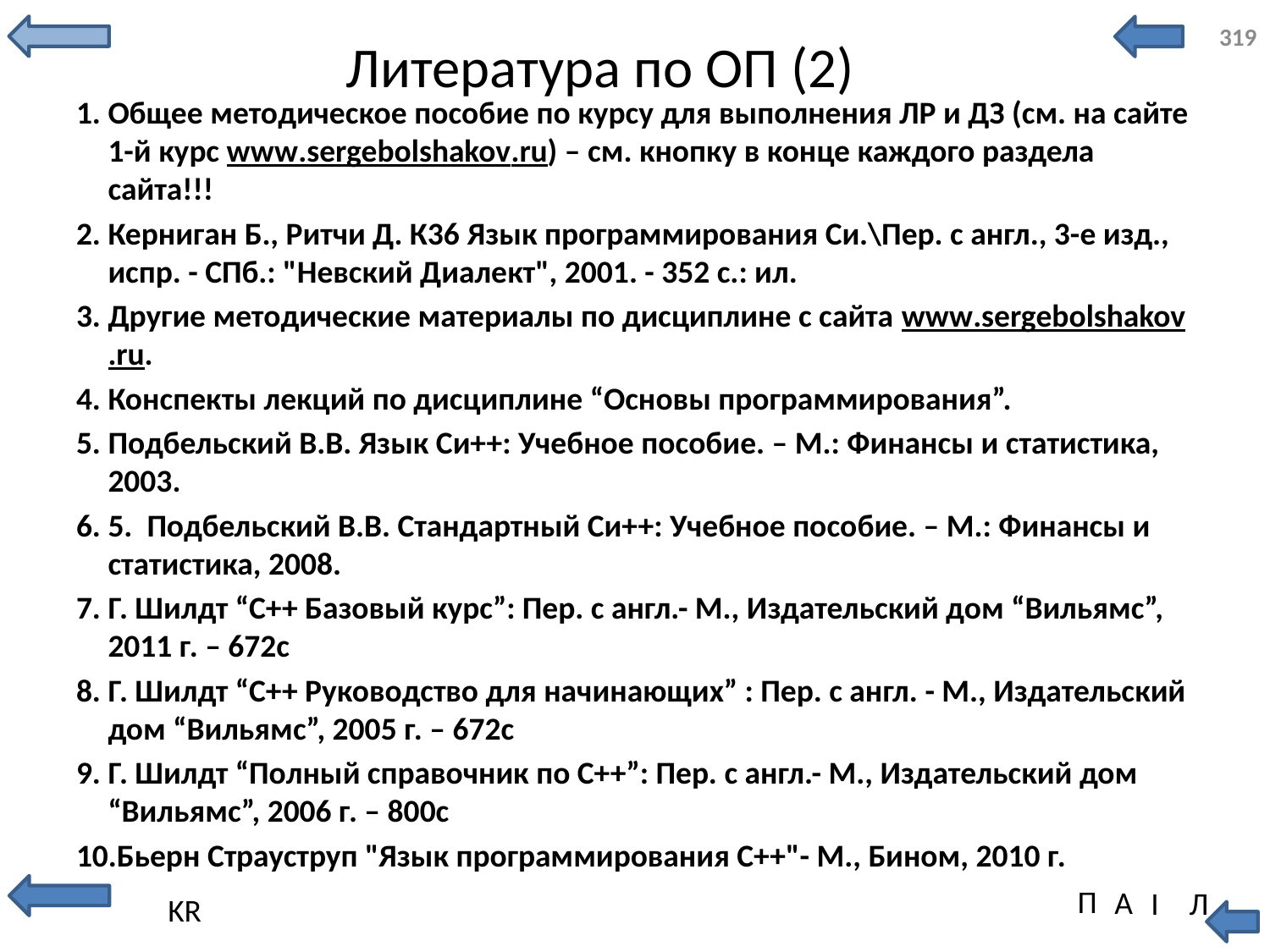

# Литература по ОП (2)
Общее методическое пособие по курсу для выполнения ЛР и ДЗ (см. на сайте 1-й курс www.sergebolshakov.ru) – см. кнопку в конце каждого раздела сайта!!!
Керниган Б., Ритчи Д. К36 Язык программирования Си.\Пер. с англ., 3-е изд., испр. - СПб.: "Невский Диалект", 2001. - 352 с.: ил.
Другие методические материалы по дисциплине с сайта www.sergebolshakov.ru.
Конспекты лекций по дисциплине “Основы программирования”.
Подбельский В.В. Язык Си++: Учебное пособие. – М.: Финансы и статистика, 2003.
5.  Подбельский В.В. Стандартный Си++: Учебное пособие. – М.: Финансы и статистика, 2008.
Г. Шилдт “С++ Базовый курс”: Пер. с англ.- М., Издательский дом “Вильямс”, 2011 г. – 672с
Г. Шилдт “С++ Руководство для начинающих” : Пер. с англ. - М., Издательский дом “Вильямс”, 2005 г. – 672с
Г. Шилдт “Полный справочник по С++”: Пер. с англ.- М., Издательский дом “Вильямс”, 2006 г. – 800с
Бьерн Страуструп "Язык программирования С++"- М., Бином, 2010 г.